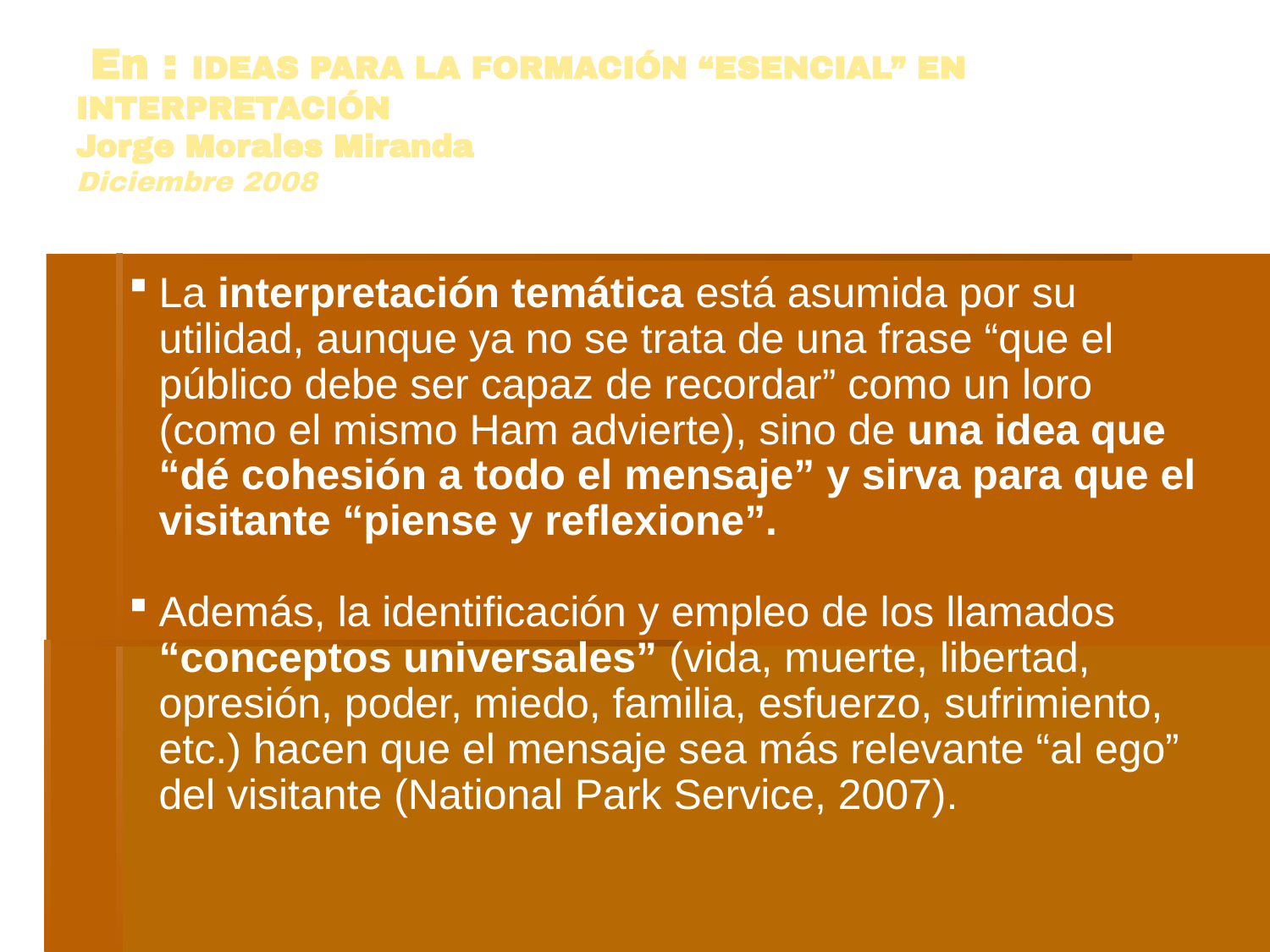

En : IDEAS PARA LA FORMACIÓN “ESENCIAL” EN INTERPRETACIÓN
Jorge Morales Miranda
Diciembre 2008

La interpretación temática está asumida por su utilidad, aunque ya no se trata de una frase “que el público debe ser capaz de recordar” como un loro (como el mismo Ham advierte), sino de una idea que “dé cohesión a todo el mensaje” y sirva para que el visitante “piense y reflexione”.

Además, la identificación y empleo de los llamados “conceptos universales” (vida, muerte, libertad, opresión, poder, miedo, familia, esfuerzo, sufrimiento, etc.) hacen que el mensaje sea más relevante “al ego” del visitante (National Park Service, 2007).